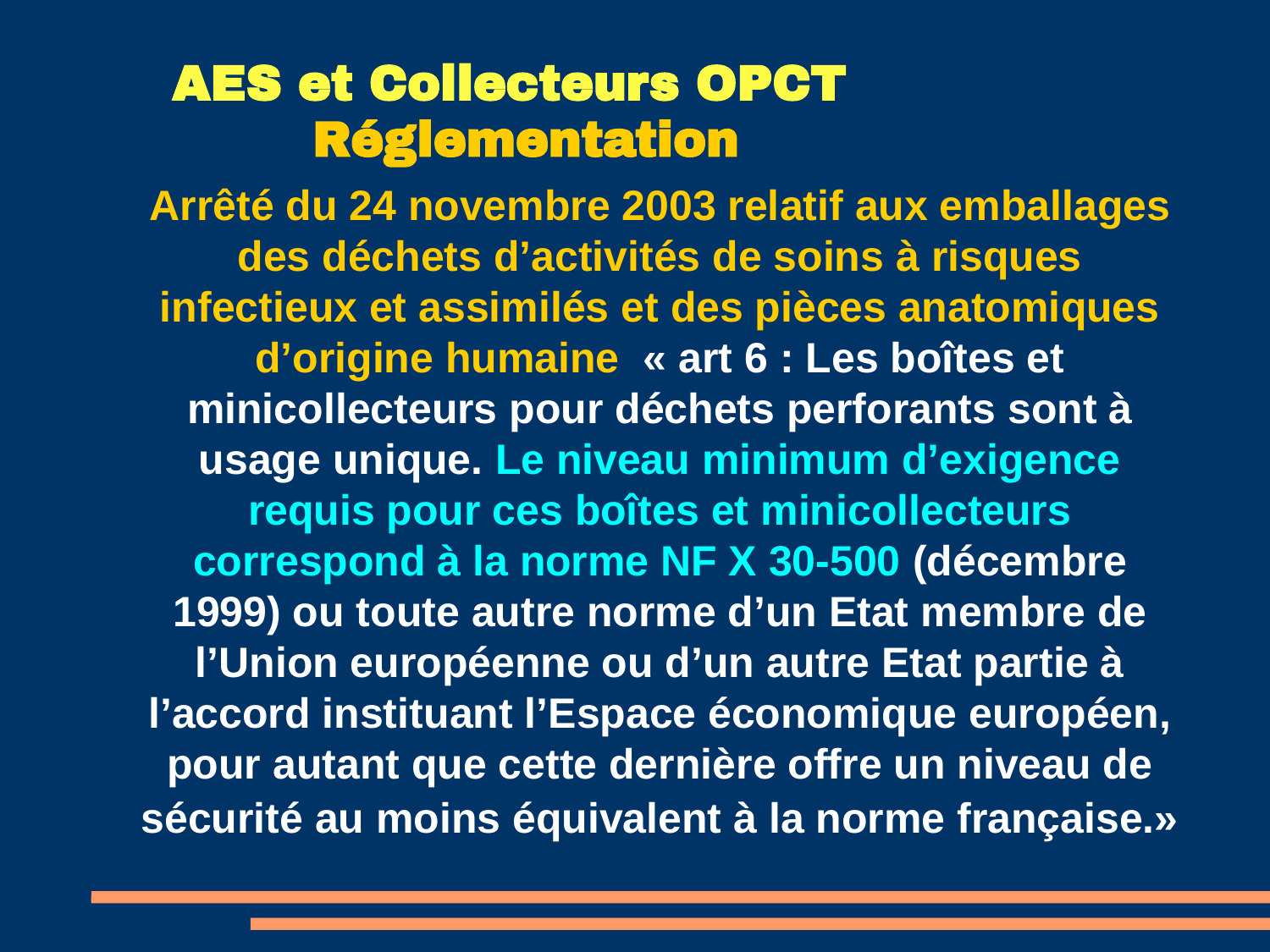

AES et Collecteurs OPCT
 Réglementation
Arrêté du 24 novembre 2003 relatif aux emballages des déchets d’activités de soins à risques infectieux et assimilés et des pièces anatomiques d’origine humaine  « art 6 : Les boîtes et minicollecteurs pour déchets perforants sont à usage unique. Le niveau minimum d’exigence requis pour ces boîtes et minicollecteurs correspond à la norme NF X 30-500 (décembre 1999) ou toute autre norme d’un Etat membre de l’Union européenne ou d’un autre Etat partie à l’accord instituant l’Espace économique européen, pour autant que cette dernière offre un niveau de sécurité au moins équivalent à la norme française.»